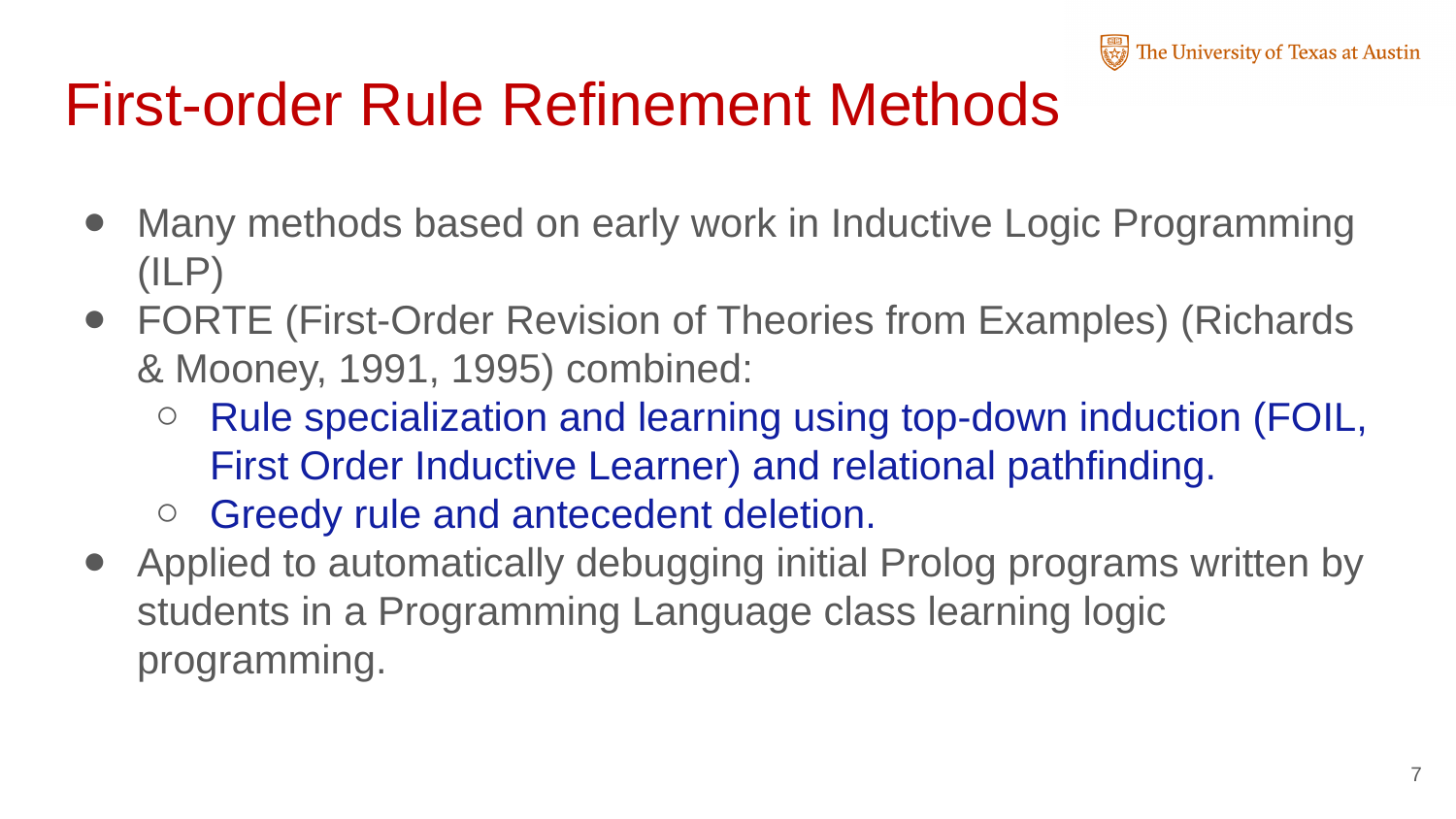

# First-order Rule Refinement Methods
Many methods based on early work in Inductive Logic Programming (ILP)
FORTE (First-Order Revision of Theories from Examples) (Richards & Mooney, 1991, 1995) combined:
Rule specialization and learning using top-down induction (FOIL, First Order Inductive Learner) and relational pathfinding.
Greedy rule and antecedent deletion.
Applied to automatically debugging initial Prolog programs written by students in a Programming Language class learning logic programming.

7